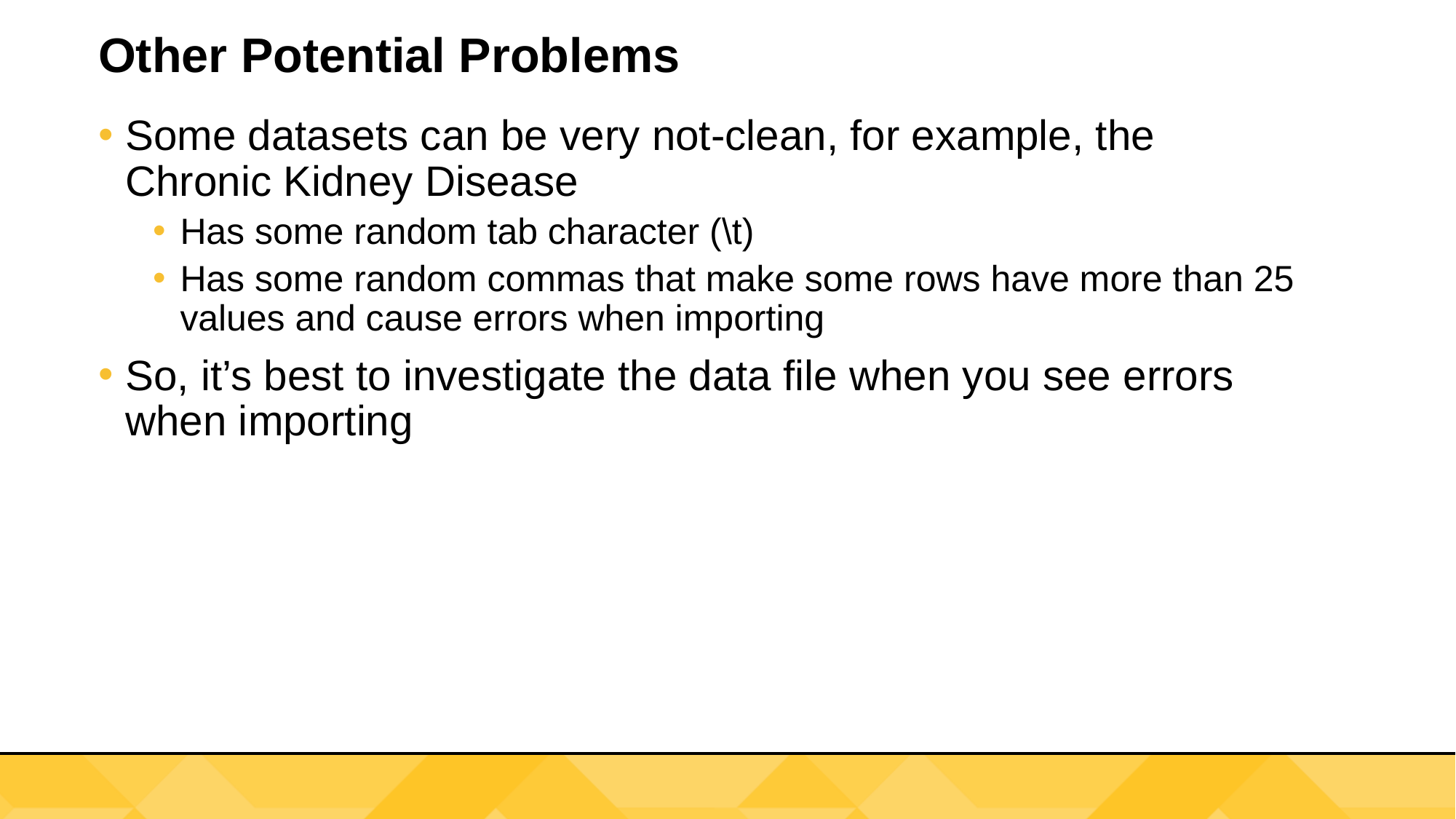

# Other Potential Problems
Some datasets can be very not-clean, for example, the Chronic Kidney Disease
Has some random tab character (\t)
Has some random commas that make some rows have more than 25 values and cause errors when importing
So, it’s best to investigate the data file when you see errors when importing